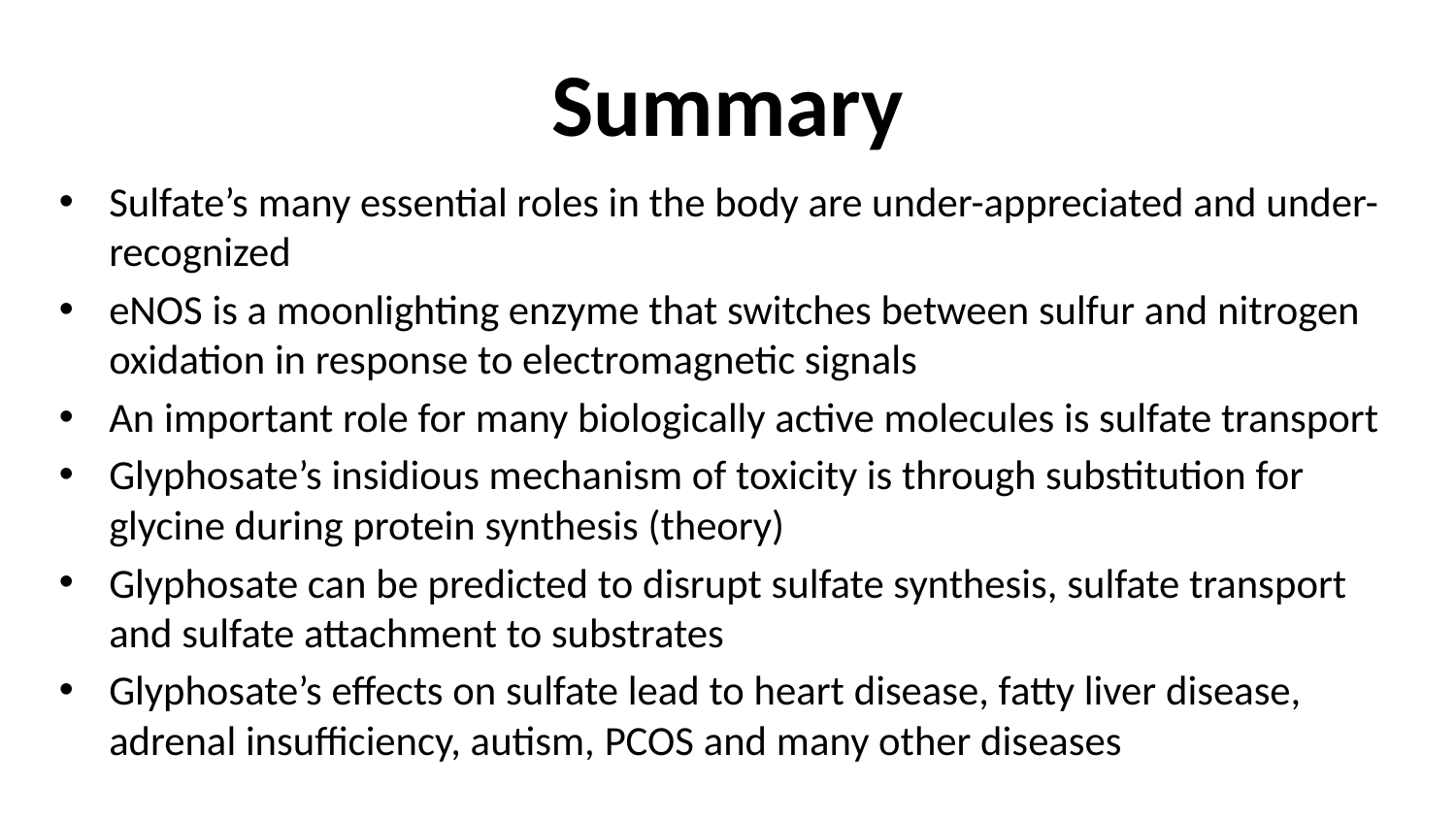

# Summary
Sulfate’s many essential roles in the body are under-appreciated and under-recognized
eNOS is a moonlighting enzyme that switches between sulfur and nitrogen oxidation in response to electromagnetic signals
An important role for many biologically active molecules is sulfate transport
Glyphosate’s insidious mechanism of toxicity is through substitution for glycine during protein synthesis (theory)
Glyphosate can be predicted to disrupt sulfate synthesis, sulfate transport and sulfate attachment to substrates
Glyphosate’s effects on sulfate lead to heart disease, fatty liver disease, adrenal insufficiency, autism, PCOS and many other diseases